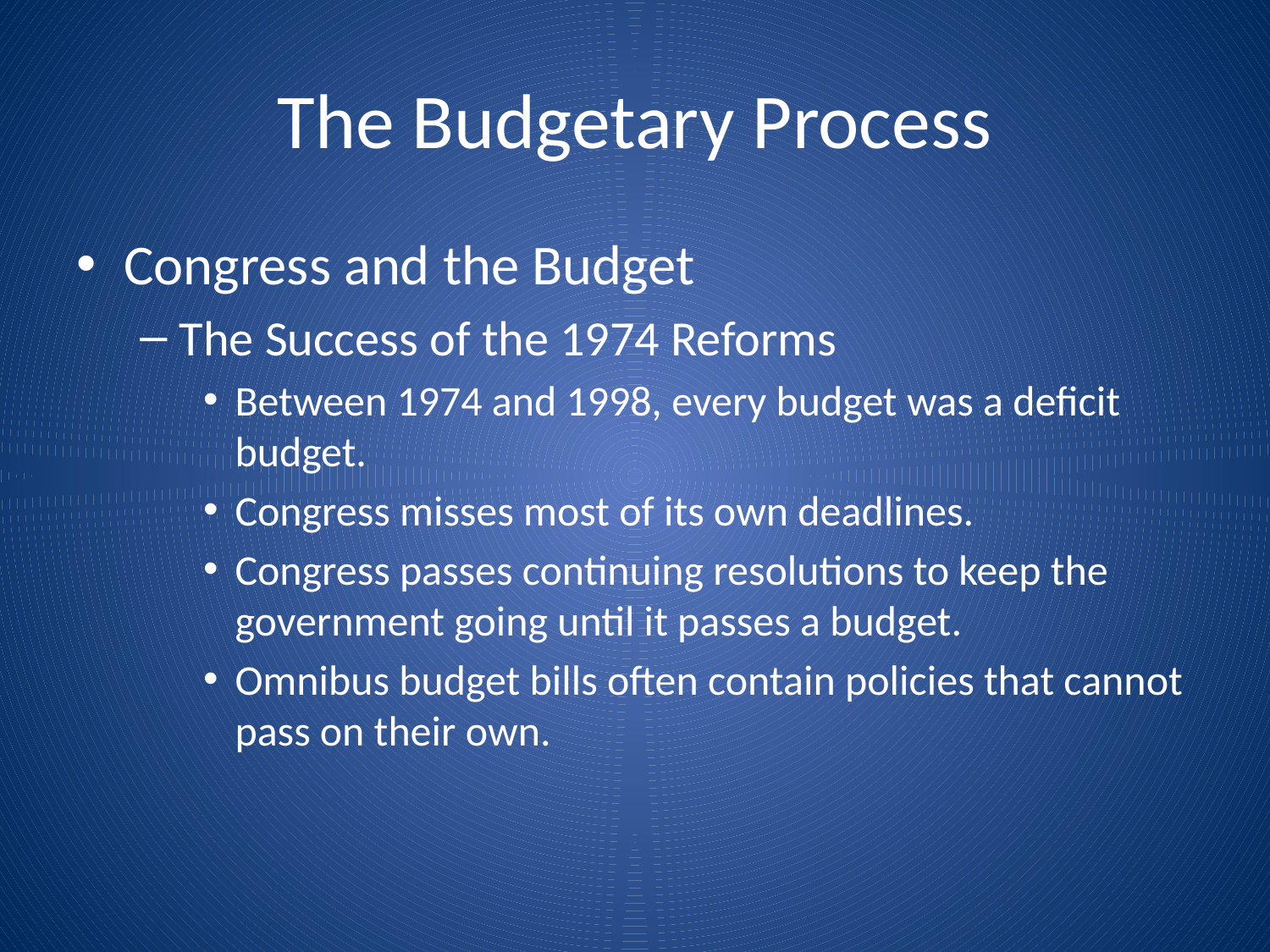

# The Budgetary Process
Congress and the Budget
The Success of the 1974 Reforms
Between 1974 and 1998, every budget was a deficit budget.
Congress misses most of its own deadlines.
Congress passes continuing resolutions to keep the government going until it passes a budget.
Omnibus budget bills often contain policies that cannot pass on their own.